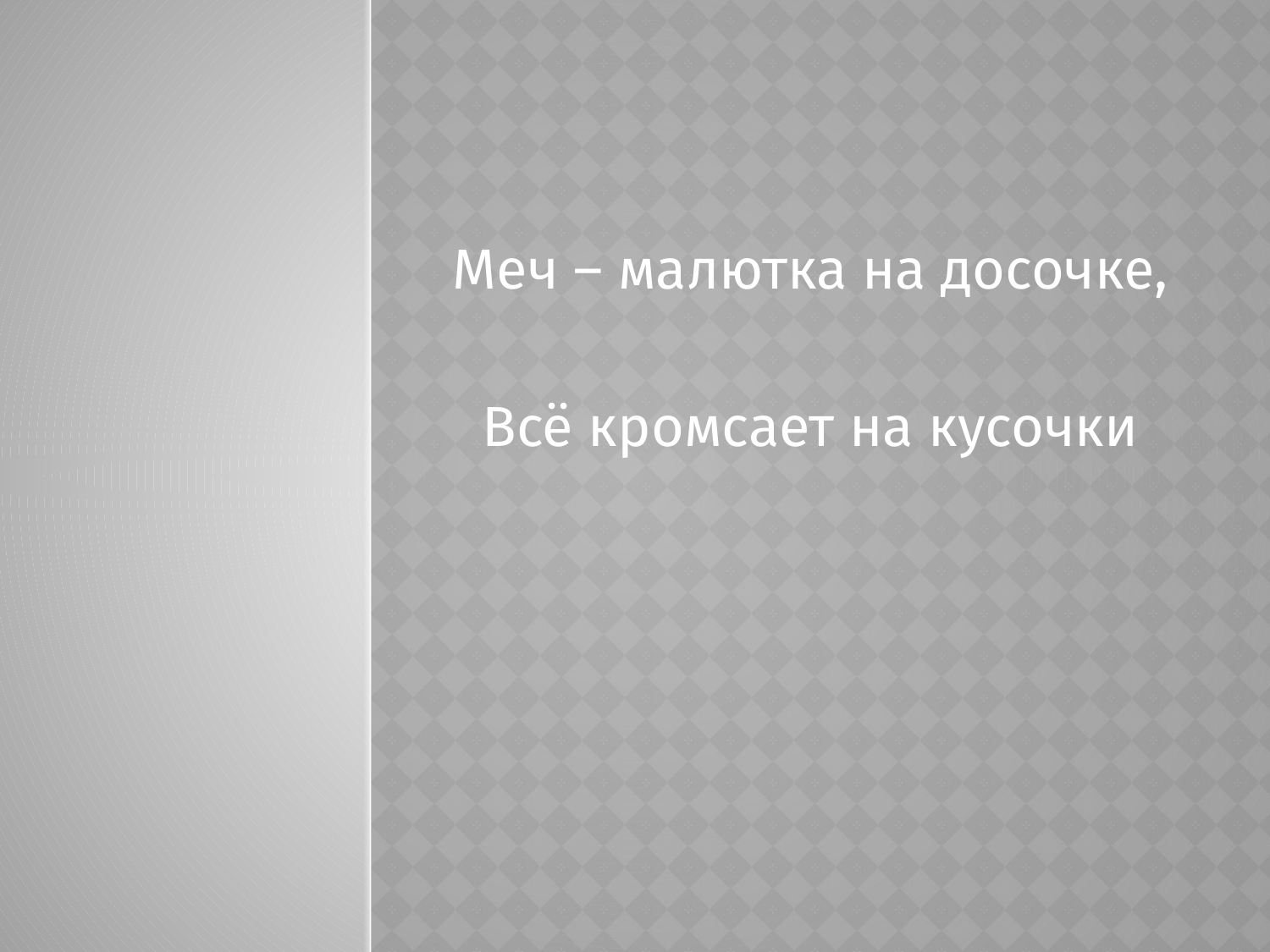

Меч – малютка на досочке,

Всё кромсает на кусочки